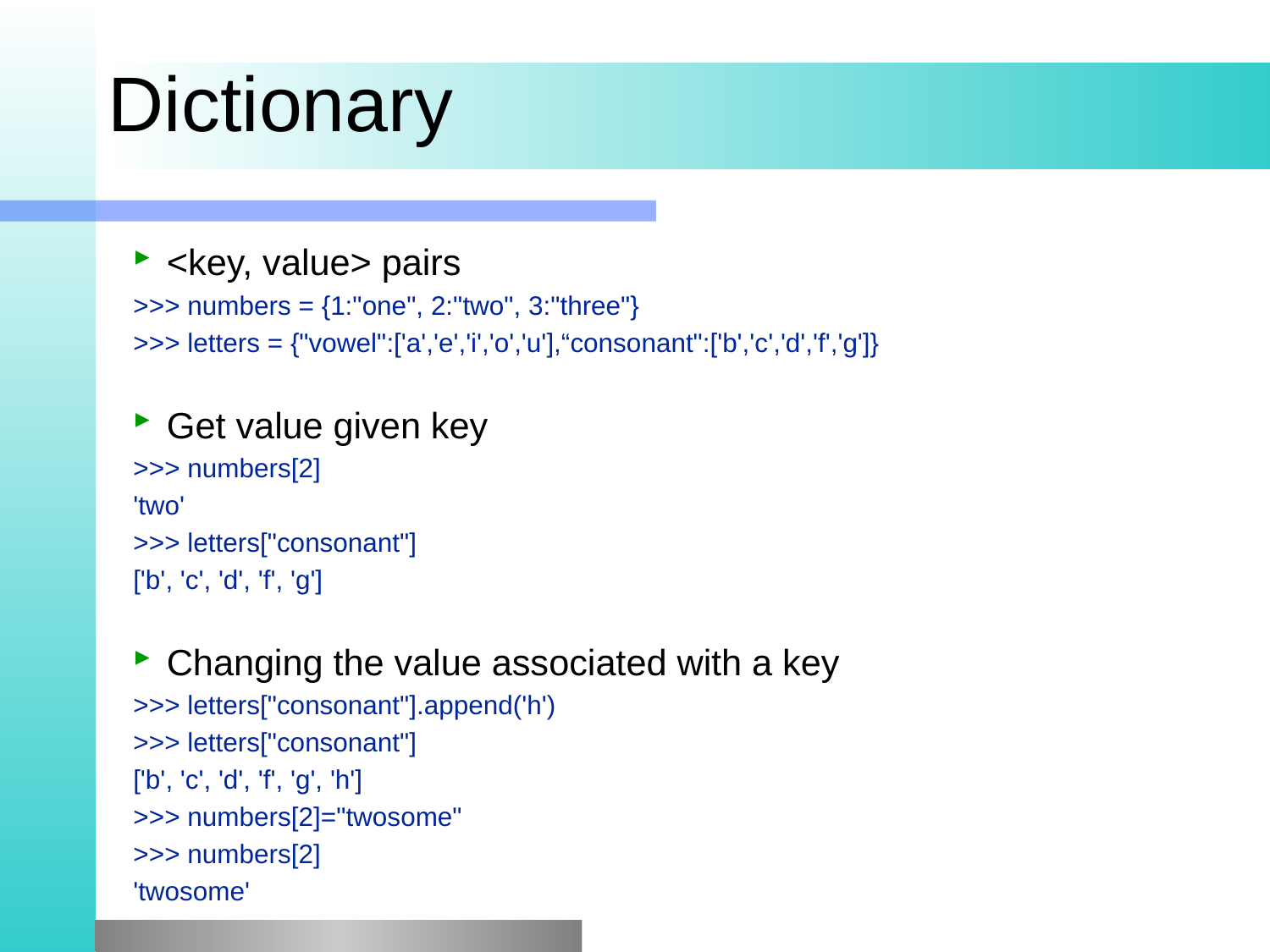

# Dictionary
<key, value> pairs
>>> numbers = {1:"one", 2:"two", 3:"three"}
>>> letters = {"vowel":['a','e','i','o','u'],“consonant":['b','c','d','f','g']}

Get value given key
>>> numbers[2]
'two'
>>> letters["consonant"]
['b', 'c', 'd', 'f', 'g']

Changing the value associated with a key
>>> letters["consonant"].append('h')
>>> letters["consonant"]
['b', 'c', 'd', 'f', 'g', 'h']
>>> numbers[2]="twosome"
>>> numbers[2]
'twosome'